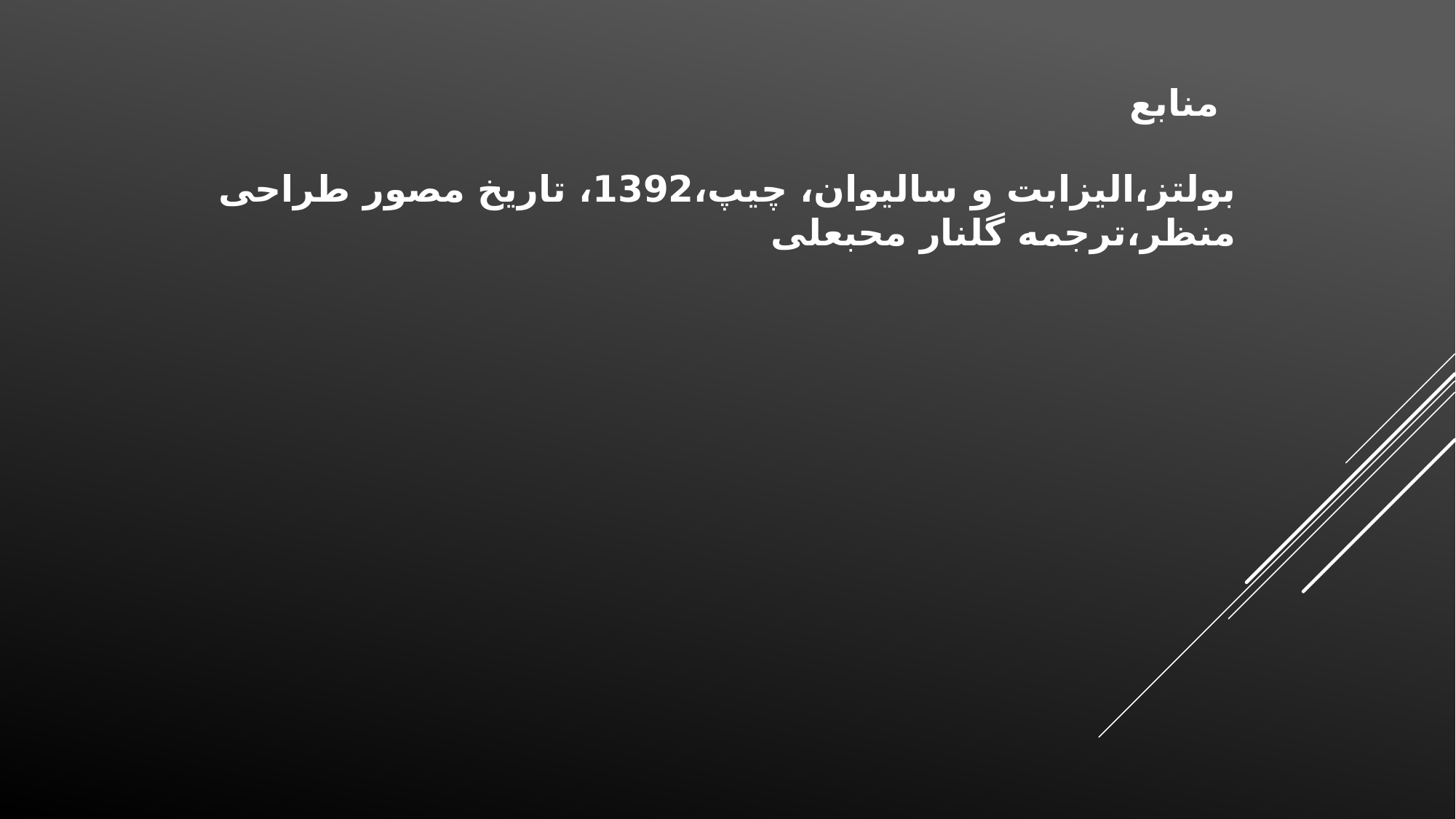

منابع
بولتز،الیزابت و سالیوان، چیپ،1392، تاریخ مصور طراحی منظر،ترجمه گلنار محبعلی